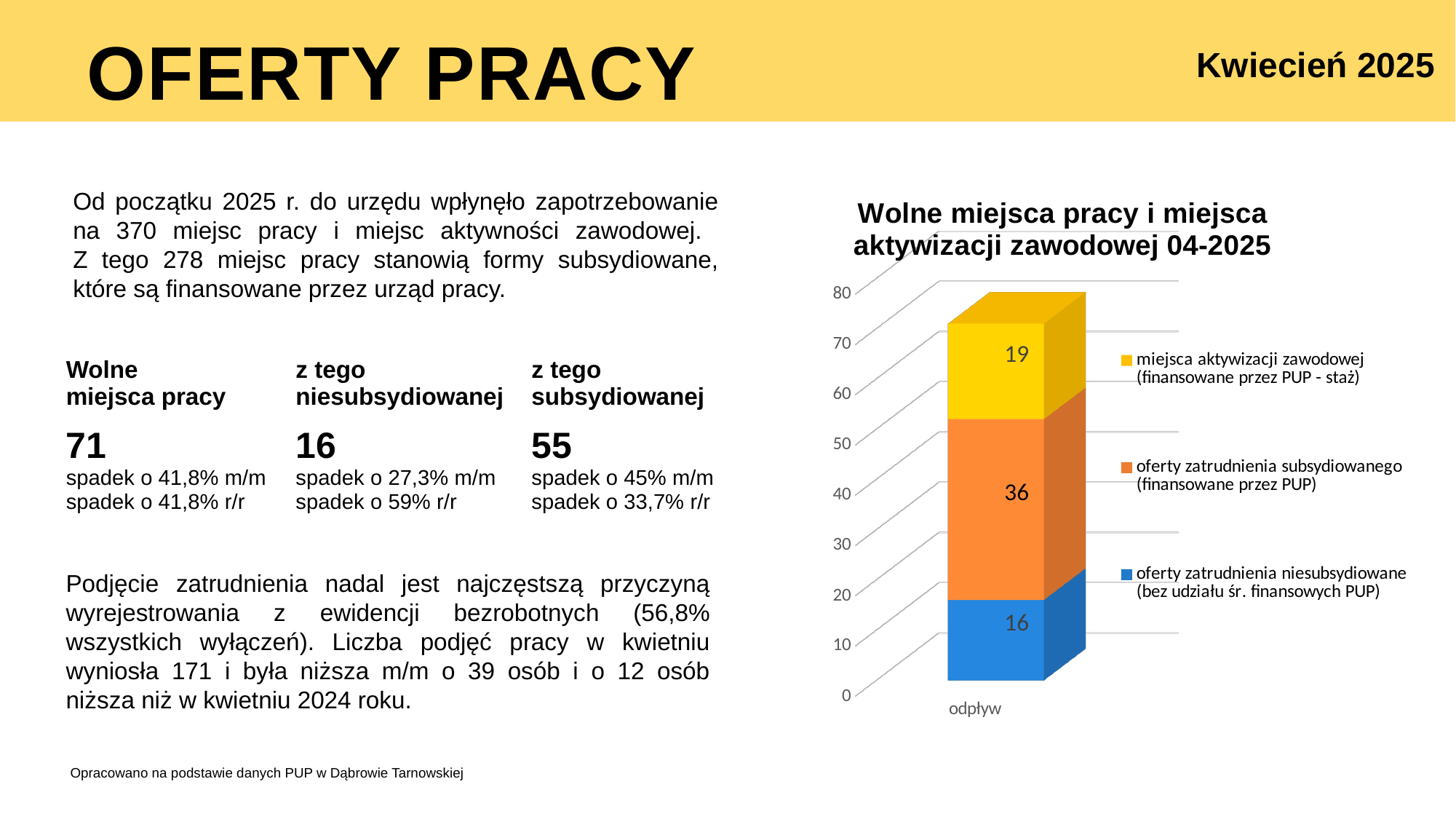

OFERTY PRACY
Kwiecień 2025

[unsupported chart]

Od początku 2025 r. do urzędu wpłynęło zapotrzebowanie na 370 miejsc pracy i miejsc aktywności zawodowej.
Z tego 278 miejsc pracy stanowią formy subsydiowane, które są finansowane przez urząd pracy.
| Wolne miejsca pracy | z tego niesubsydiowanej | z tego subsydiowanej |
| --- | --- | --- |
| 71 spadek o 41,8% m/m spadek o 41,8% r/r | 16 spadek o 27,3% m/m spadek o 59% r/r | 55 spadek o 45% m/m spadek o 33,7% r/r |
|  |  |  |
|  |  |  |
|  |  |  |
Podjęcie zatrudnienia nadal jest najczęstszą przyczyną wyrejestrowania z ewidencji bezrobotnych (56,8% wszystkich wyłączeń). Liczba podjęć pracy w kwietniu wyniosła 171 i była niższa m/m o 39 osób i o 12 osób niższa niż w kwietniu 2024 roku.
Opracowano na podstawie danych PUP w Dąbrowie Tarnowskiej